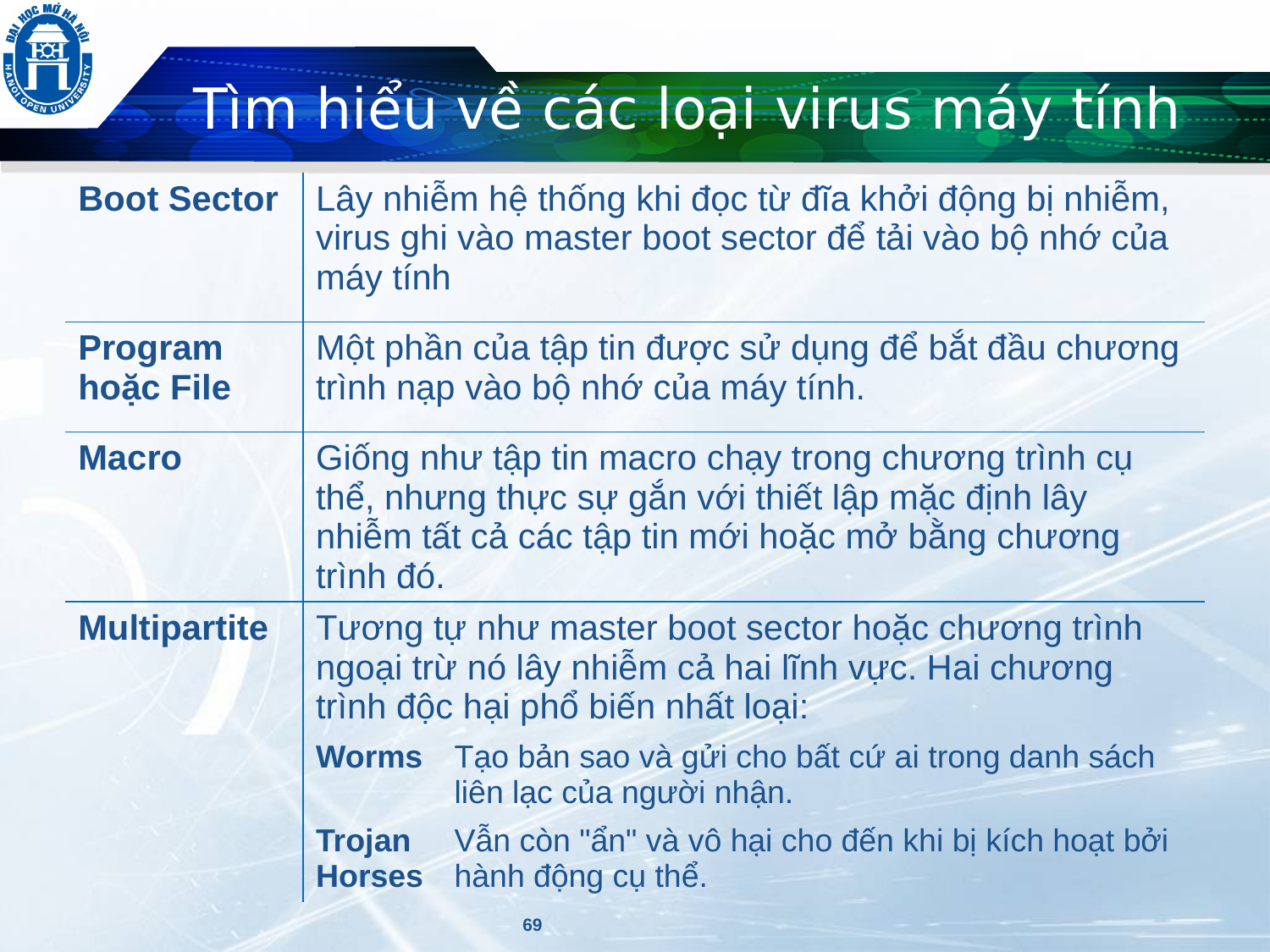

# Tìm hiểu về các loại virus máy tính
| Boot Sector | Lây nhiễm hệ thống khi đọc từ đĩa khởi động bị nhiễm, virus ghi vào master boot sector để tải vào bộ nhớ của máy tính |  |
| --- | --- | --- |
| Program hoặc File | Một phần của tập tin được sử dụng để bắt đầu chương trình nạp vào bộ nhớ của máy tính. |  |
| Macro | Giống như tập tin macro chạy trong chương trình cụ thể, nhưng thực sự gắn với thiết lập mặc định lây nhiễm tất cả các tập tin mới hoặc mở bằng chương trình đó. |  |
| Multipartite | Tương tự như master boot sector hoặc chương trình ngoại trừ nó lây nhiễm cả hai lĩnh vực. Hai chương trình độc hại phổ biến nhất loại: |  |
|  | Worms | Tạo bản sao và gửi cho bất cứ ai trong danh sách liên lạc của người nhận. |
|  | Trojan Horses | Vẫn còn "ẩn" và vô hại cho đến khi bị kích hoạt bởi hành động cụ thể. |
69